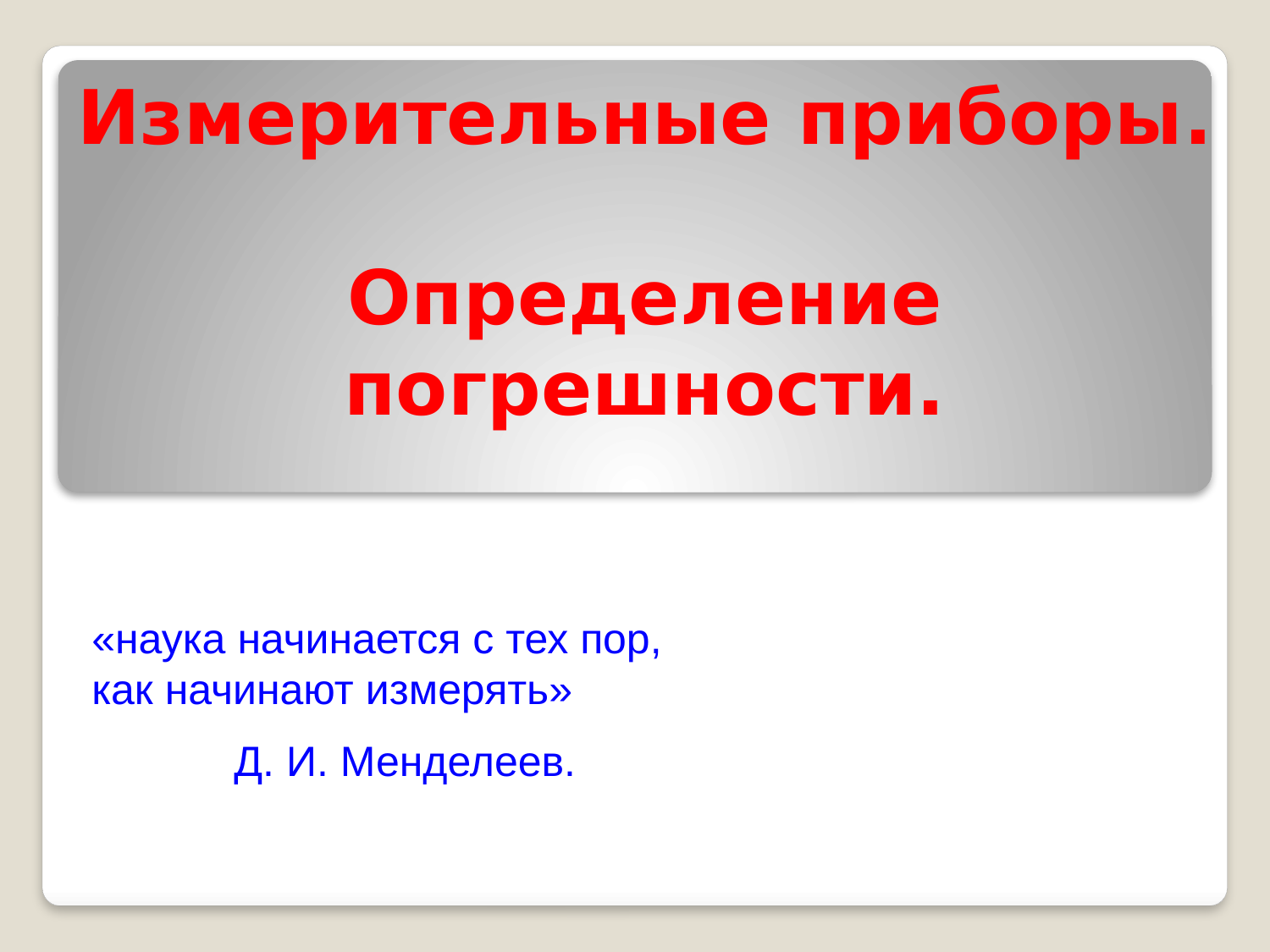

# Измерительные приборы. Определение погрешности.
«наука начинается с тех пор, как начинают измерять»
            Д. И. Менделеев.